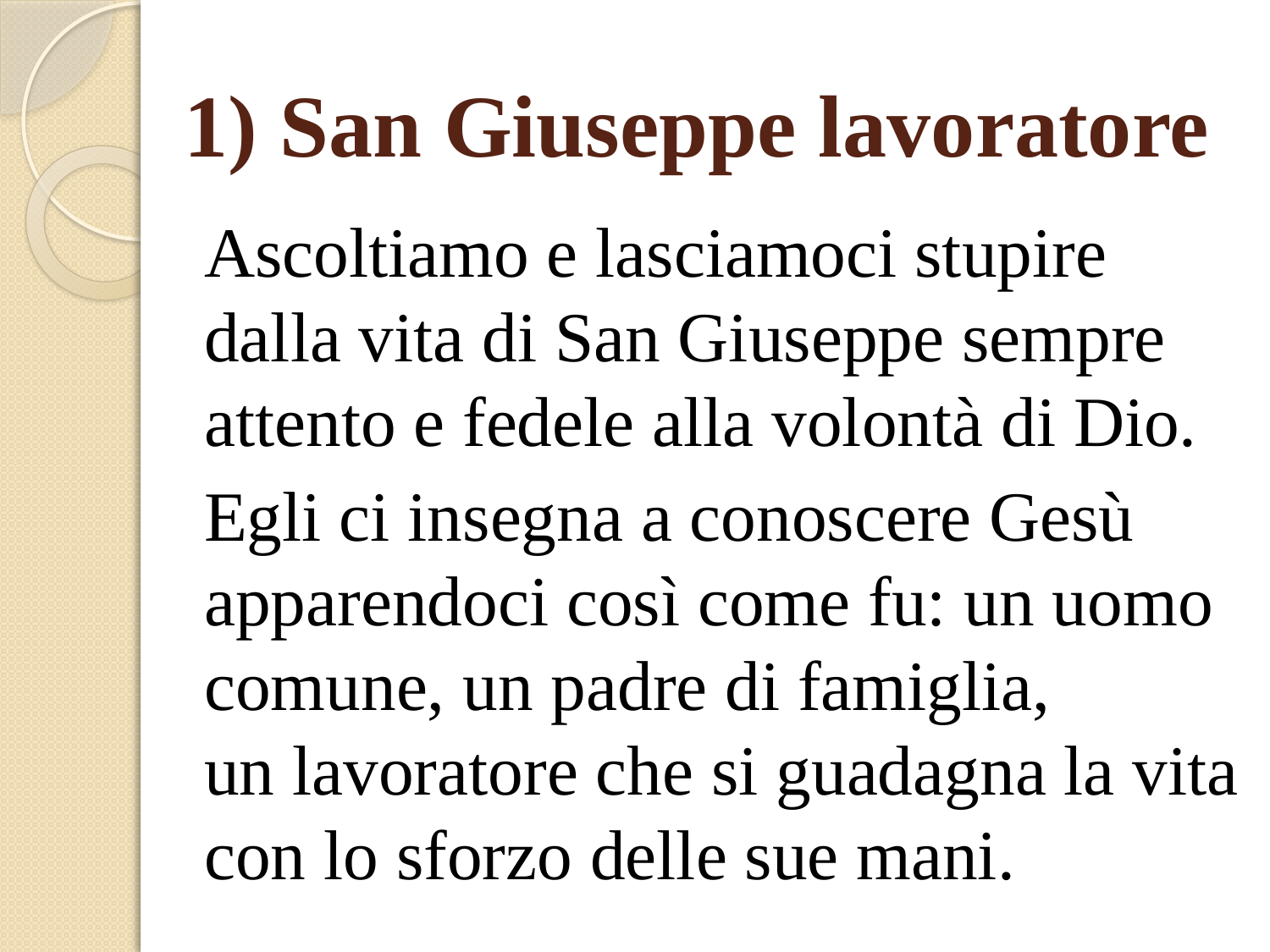

1) San Giuseppe lavoratore
Ascoltiamo e lasciamoci stupire dalla vita di San Giuseppe sempre attento e fedele alla volontà di Dio.
Egli ci insegna a conoscere Gesù apparendoci così come fu: un uomo comune, un padre di famiglia,
un lavoratore che si guadagna la vita con lo sforzo delle sue mani.